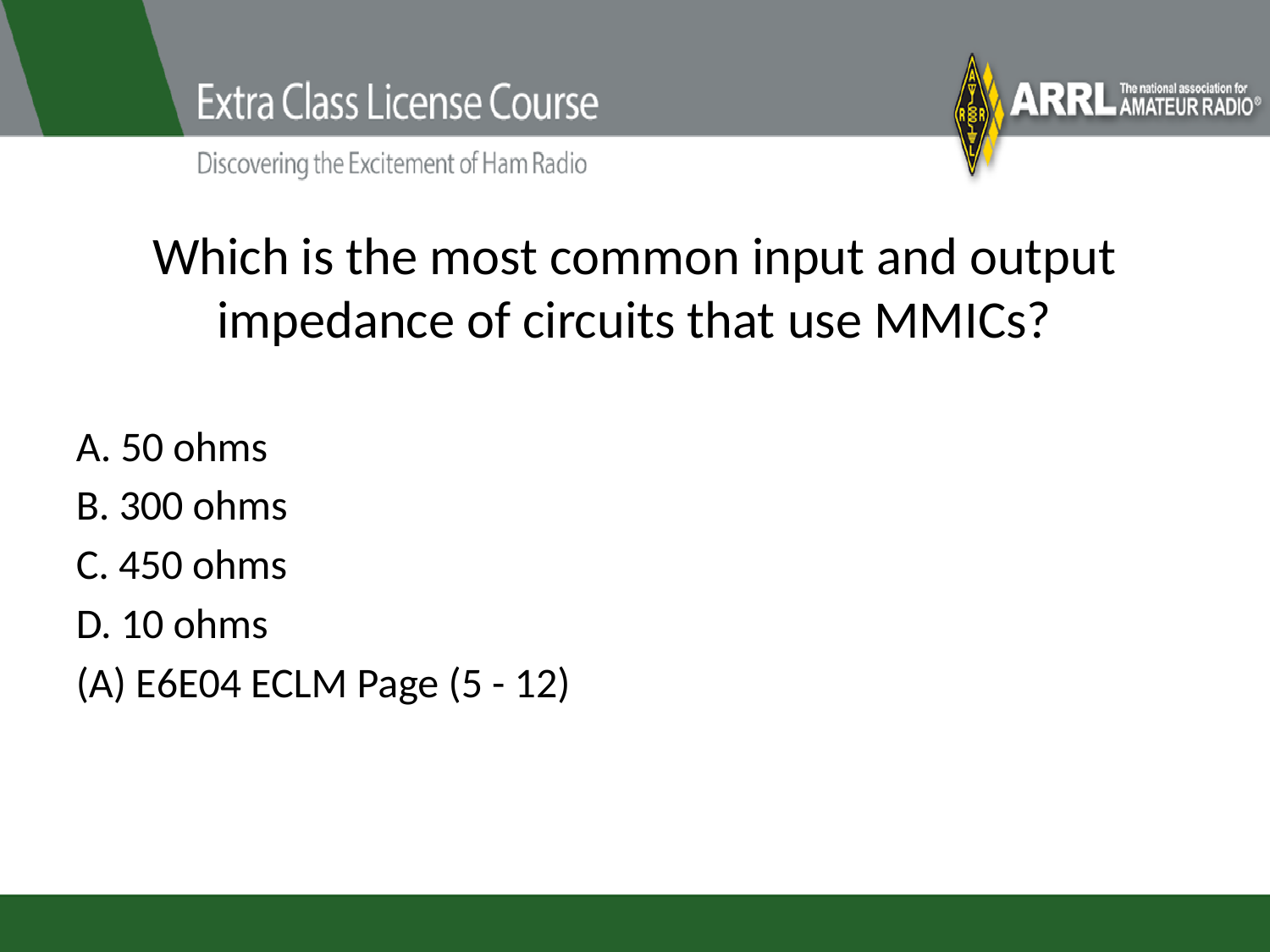

# Which is the most common input and output impedance of circuits that use MMICs?
A. 50 ohms
B. 300 ohms
C. 450 ohms
D. 10 ohms
(A) E6E04 ECLM Page (5 - 12)